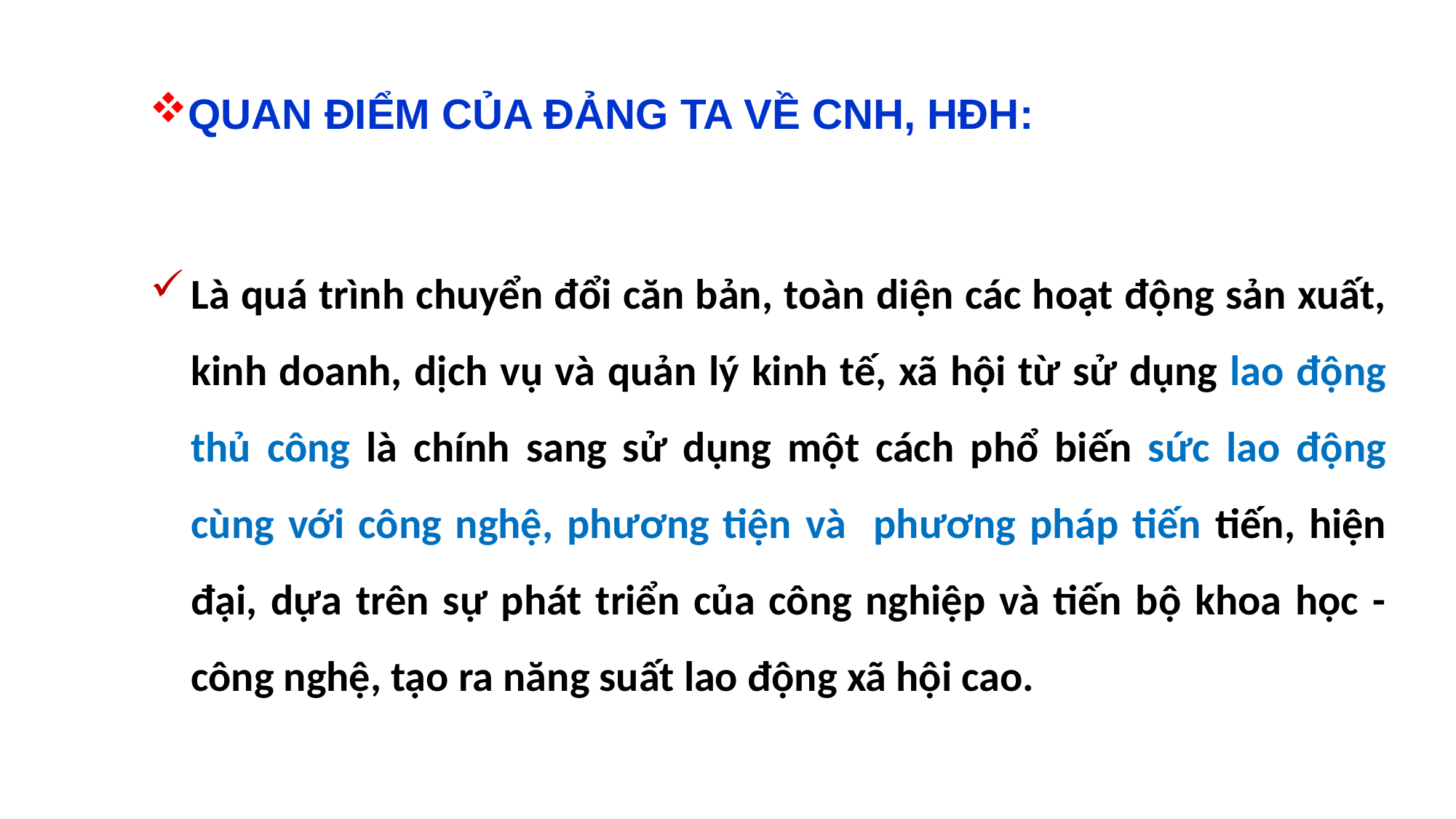

QUAN ĐIỂM CỦA ĐẢNG TA VỀ CNH, HĐH:
Là quá trình chuyển đổi căn bản, toàn diện các hoạt động sản xuất, kinh doanh, dịch vụ và quản lý kinh tế, xã hội từ sử dụng lao động thủ công là chính sang sử dụng một cách phổ biến sức lao động cùng với công nghệ, phương tiện và  phương pháp tiến tiến, hiện đại, dựa trên sự phát triển của công nghiệp và tiến bộ khoa học - công nghệ, tạo ra năng suất lao động xã hội cao.